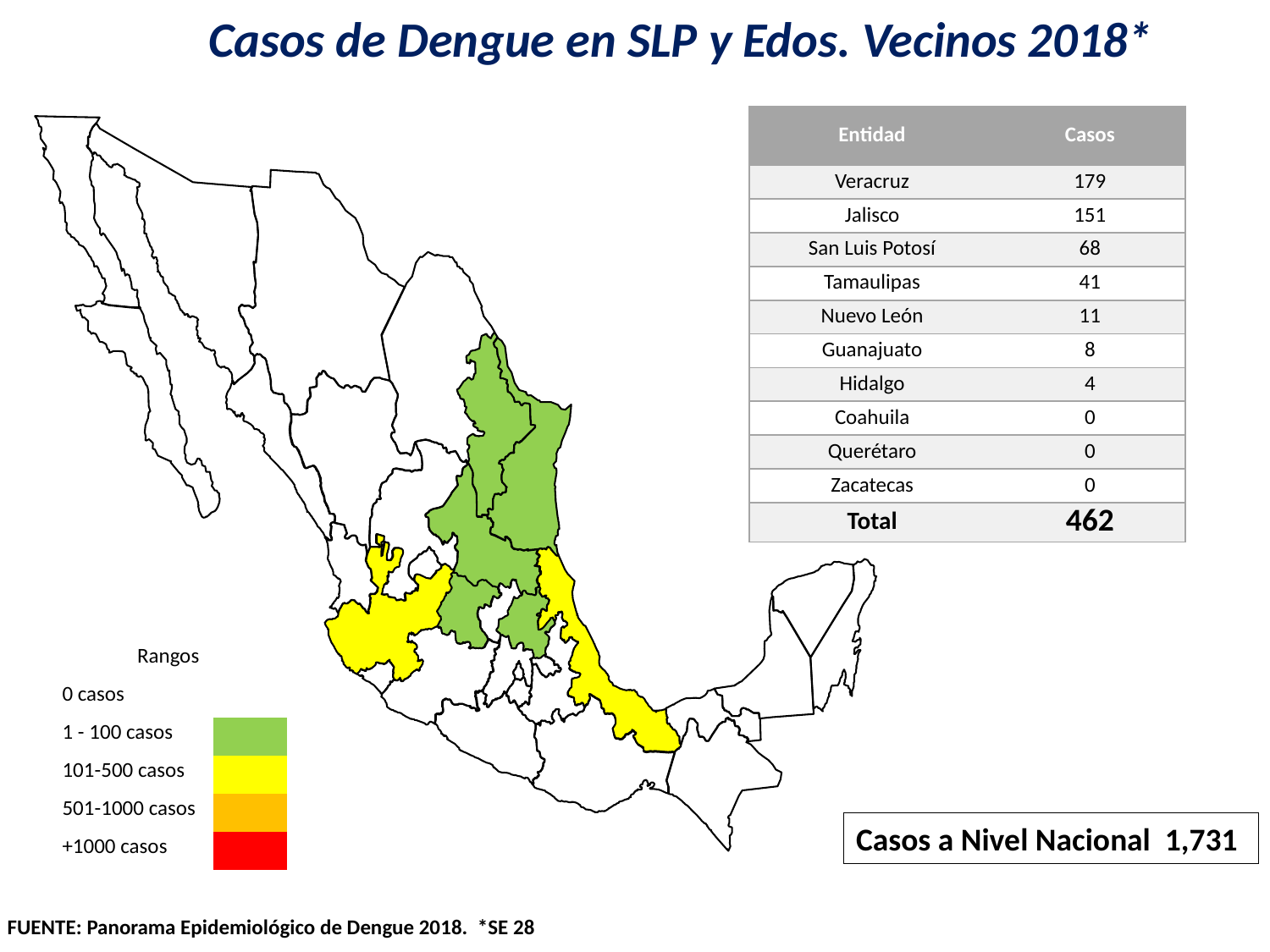

Casos de Dengue en SLP y Edos. Vecinos 2018*
| Entidad | Casos |
| --- | --- |
| Veracruz | 179 |
| Jalisco | 151 |
| San Luis Potosí | 68 |
| Tamaulipas | 41 |
| Nuevo León | 11 |
| Guanajuato | 8 |
| Hidalgo | 4 |
| Coahuila | 0 |
| Querétaro | 0 |
| Zacatecas | 0 |
| Total | 462 |

| Rangos |  |
| --- | --- |
| 0 casos |  |
| 1 - 100 casos |  |
| 101-500 casos |  |
| 501-1000 casos |  |
| +1000 casos |  |
Casos a Nivel Nacional  1,731
FUENTE: Panorama Epidemiológico de Dengue 2018.  *SE 28